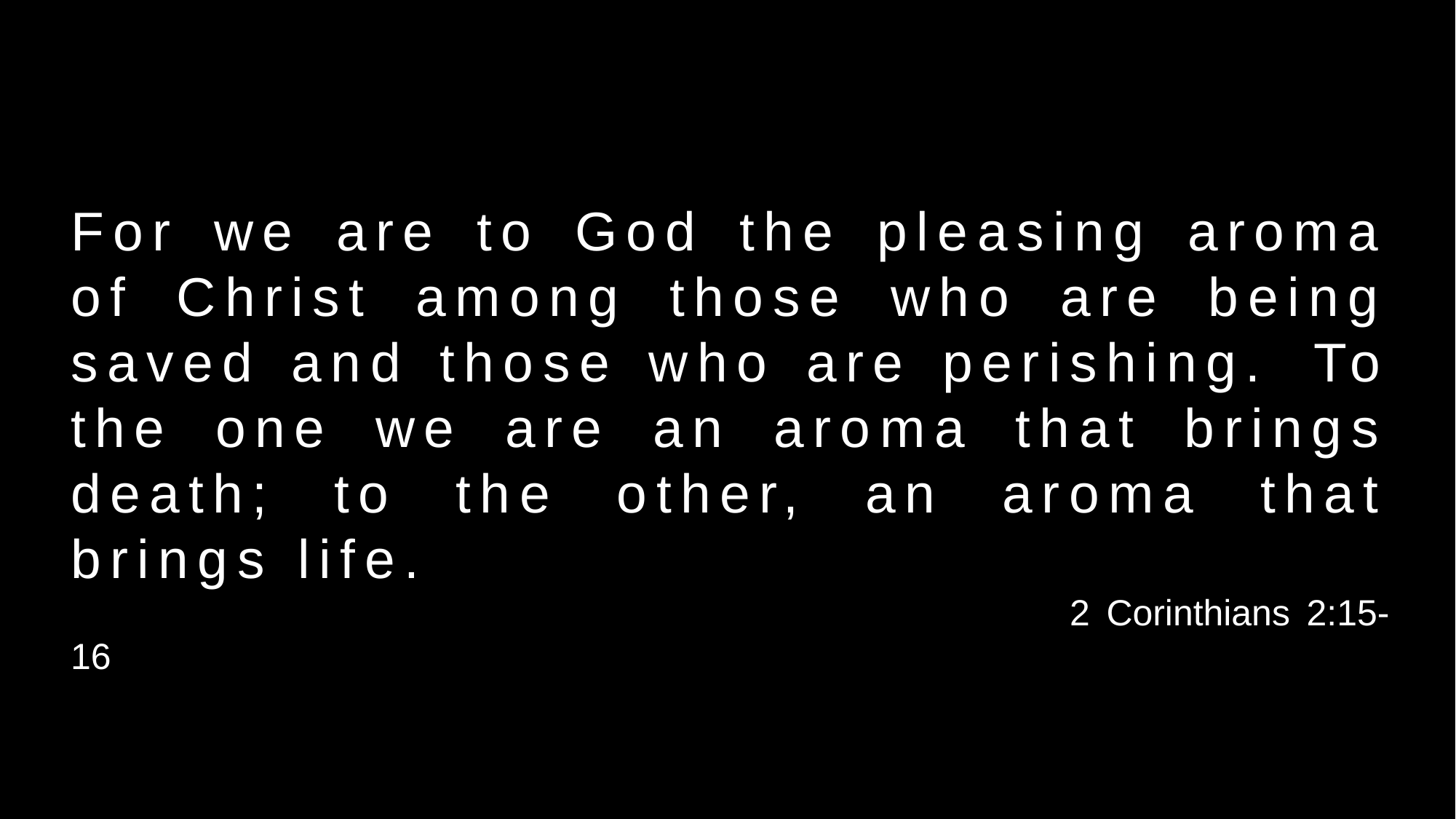

For we are to God the pleasing aroma of Christ among those who are being saved and those who are perishing.  To the one we are an aroma that brings death; to the other, an aroma that brings life.
									 2 Corinthians 2:15-16